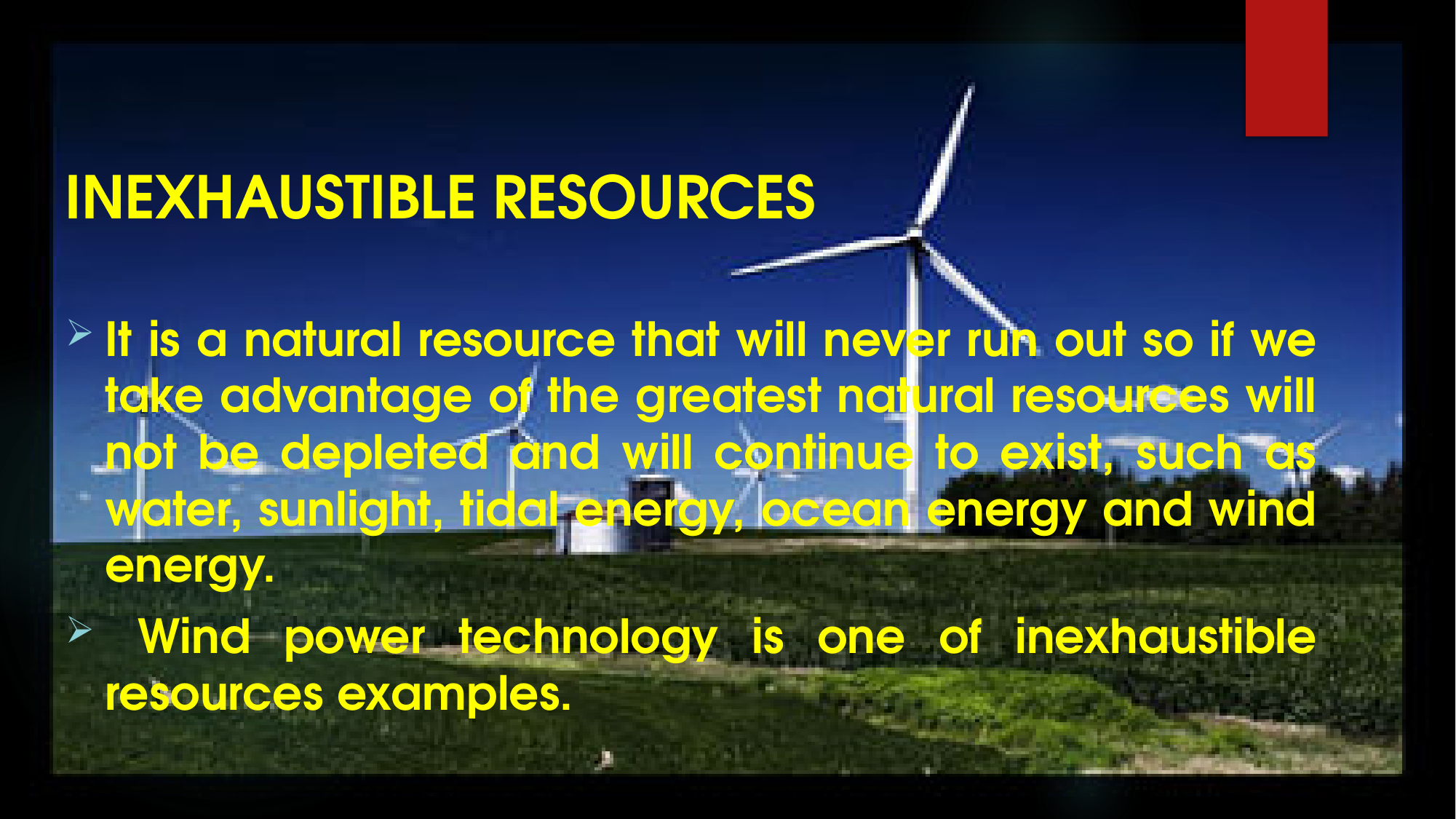

INEXHAUSTIBLE RESOURCES

It is a natural resource that will never run out so if we take advantage of the greatest natural resources will not be depleted and will continue to exist, such as water, sunlight, tidal energy, ocean energy and wind energy.
 Wind power technology is one of inexhaustible resources examples.